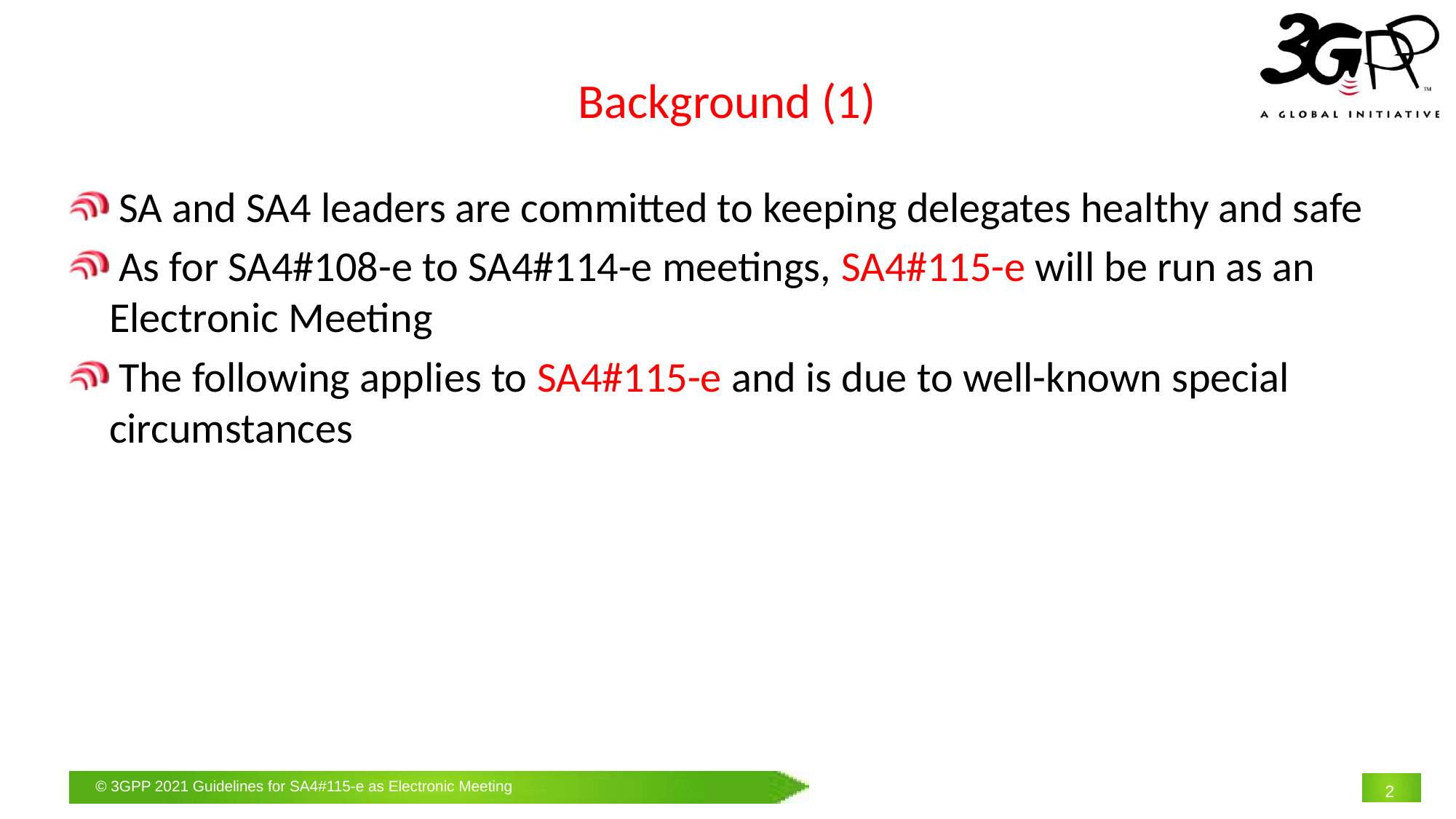

# Background (1)
 SA and SA4 leaders are committed to keeping delegates healthy and safe
 As for SA4#108-e to SA4#114-e meetings, SA4#115-e will be run as an Electronic Meeting
 The following applies to SA4#115-e and is due to well-known special circumstances
2